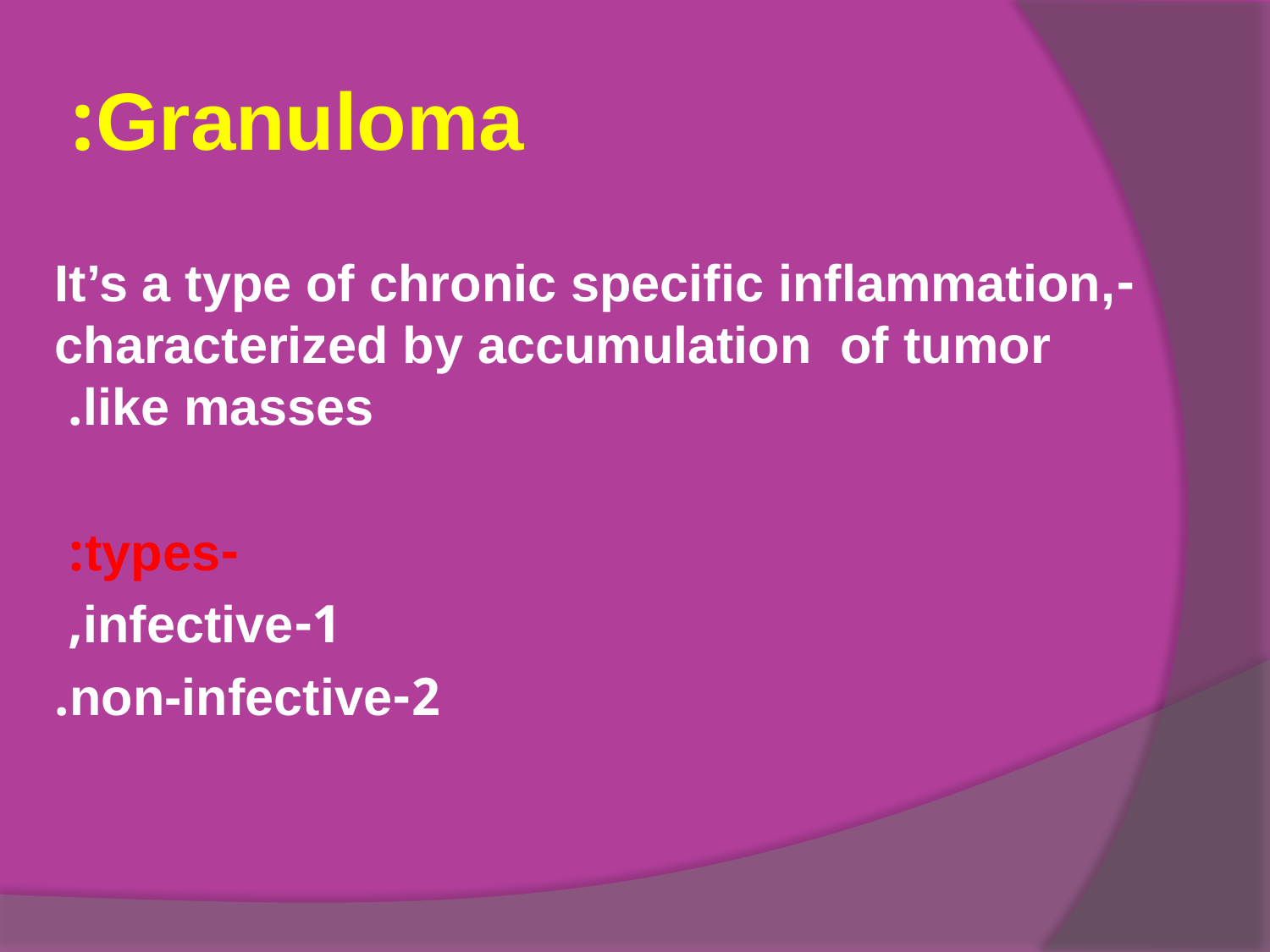

# Granuloma:
-It’s a type of chronic specific inflammation, characterized by accumulation  of tumor like masses.

 -types:
1-infective,
2-non-infective.